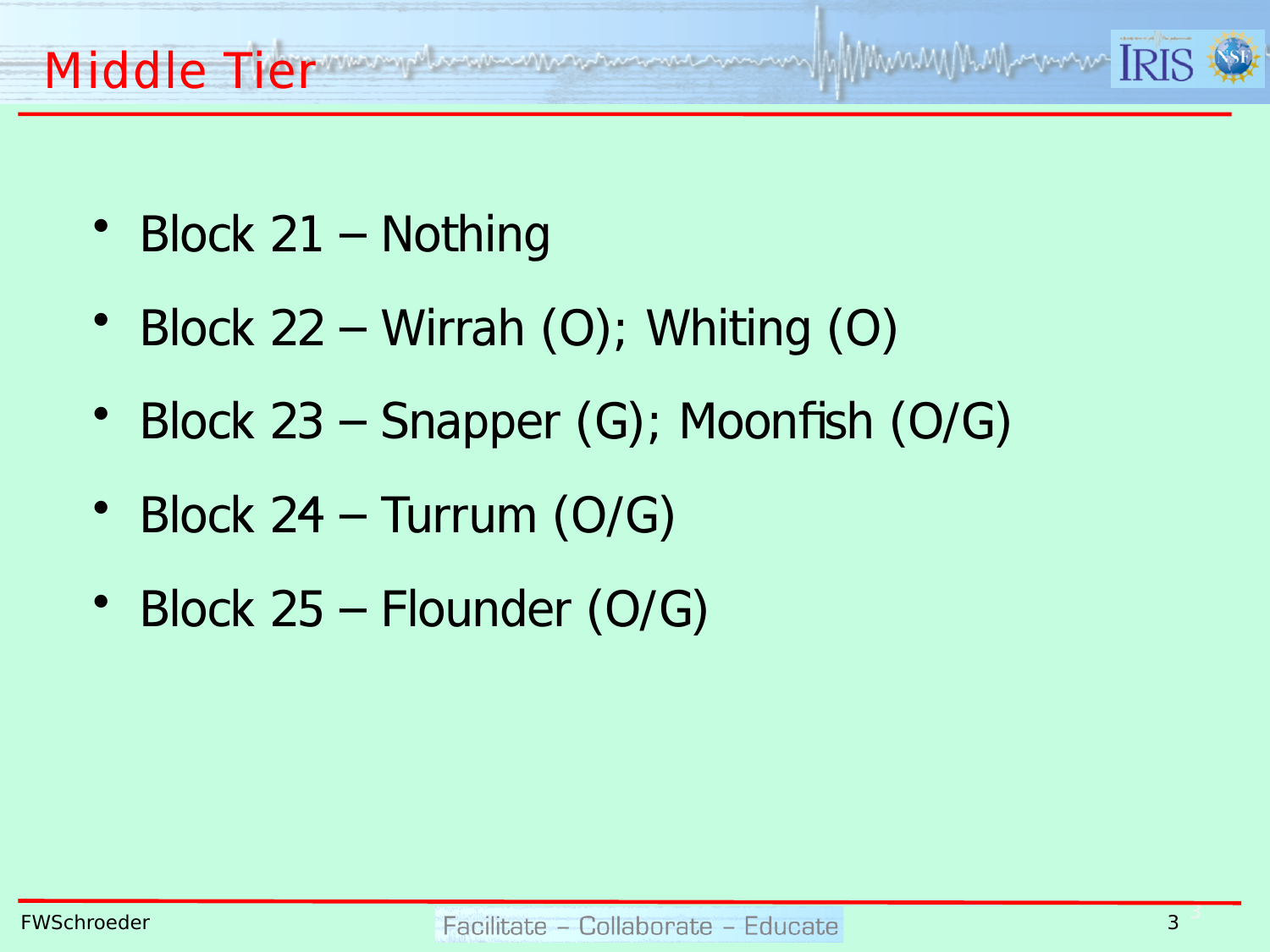

# Middle Tier
Block 21 – Nothing
Block 22 – Wirrah (O); Whiting (O)
Block 23 – Snapper (G); Moonfish (O/G)
Block 24 – Turrum (O/G)
Block 25 – Flounder (O/G)